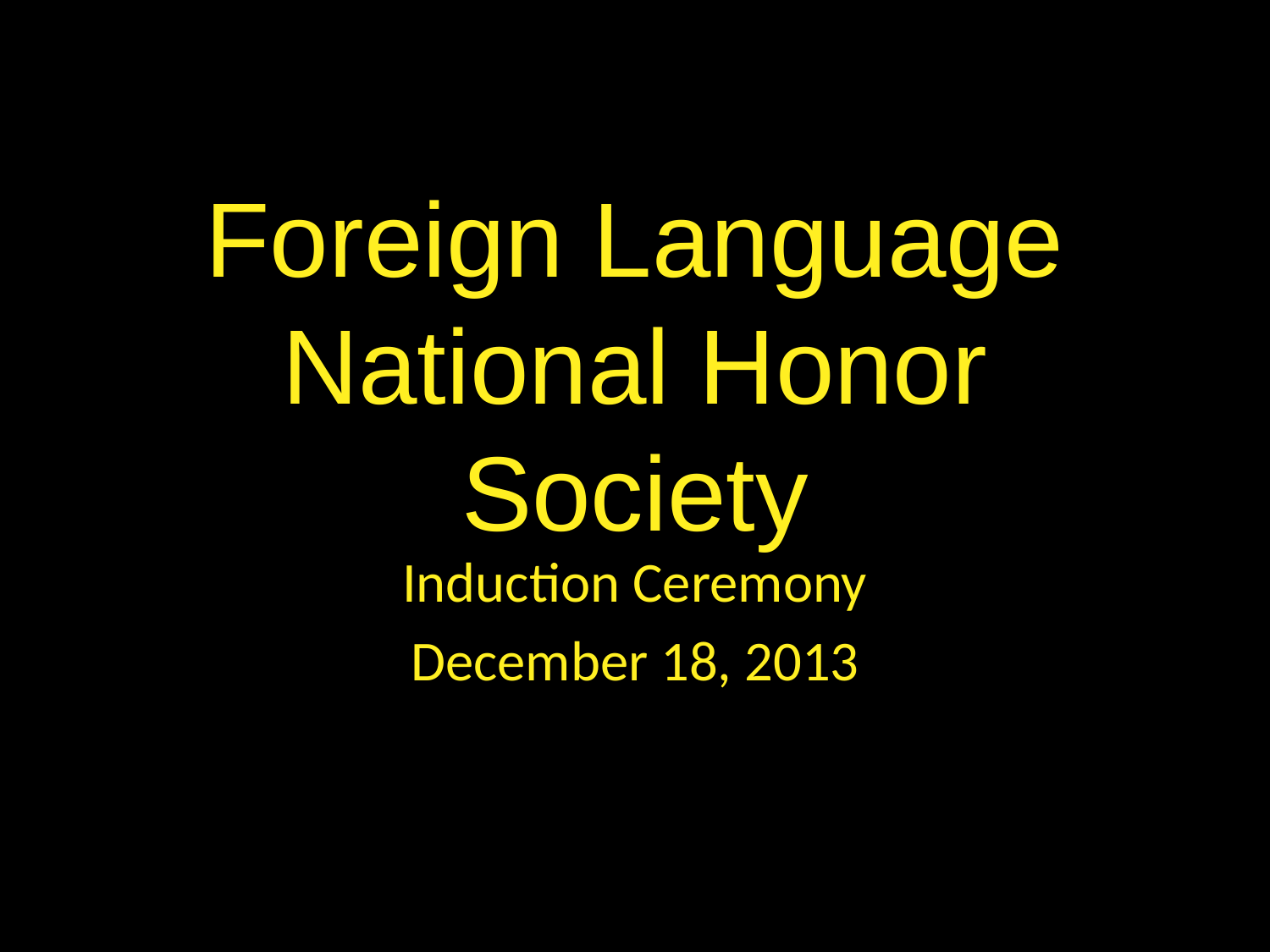

# Foreign Language National Honor Society
Induction Ceremony
December 18, 2013